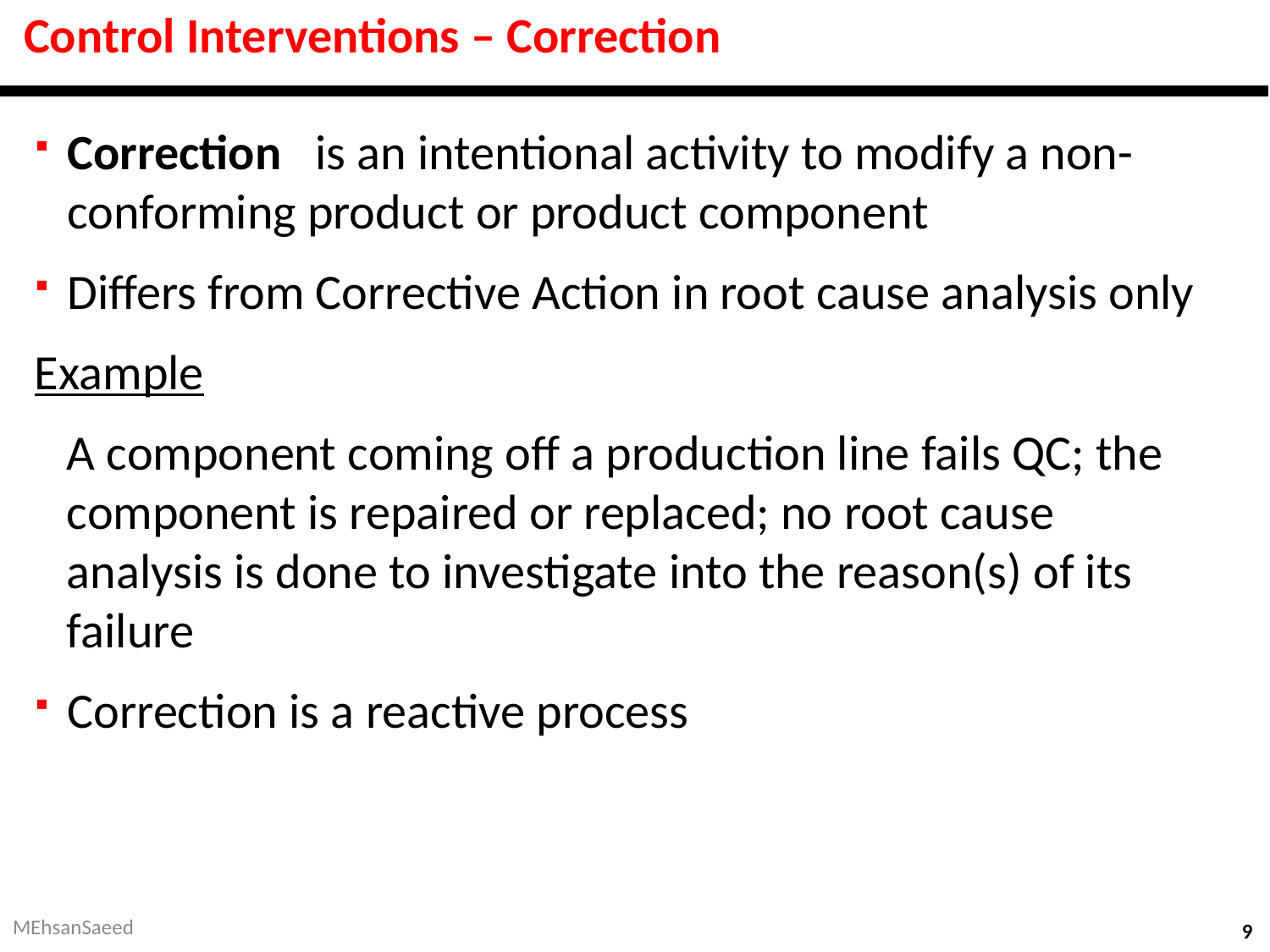

# Control Interventions – Correction
Correction   is an intentional activity to modify a non-conforming product or product component
Differs from Corrective Action in root cause analysis only
Example
A component coming off a production line fails QC; the component is repaired or replaced; no root cause analysis is done to investigate into the reason(s) of its failure
Correction is a reactive process
MEhsanSaeed
9